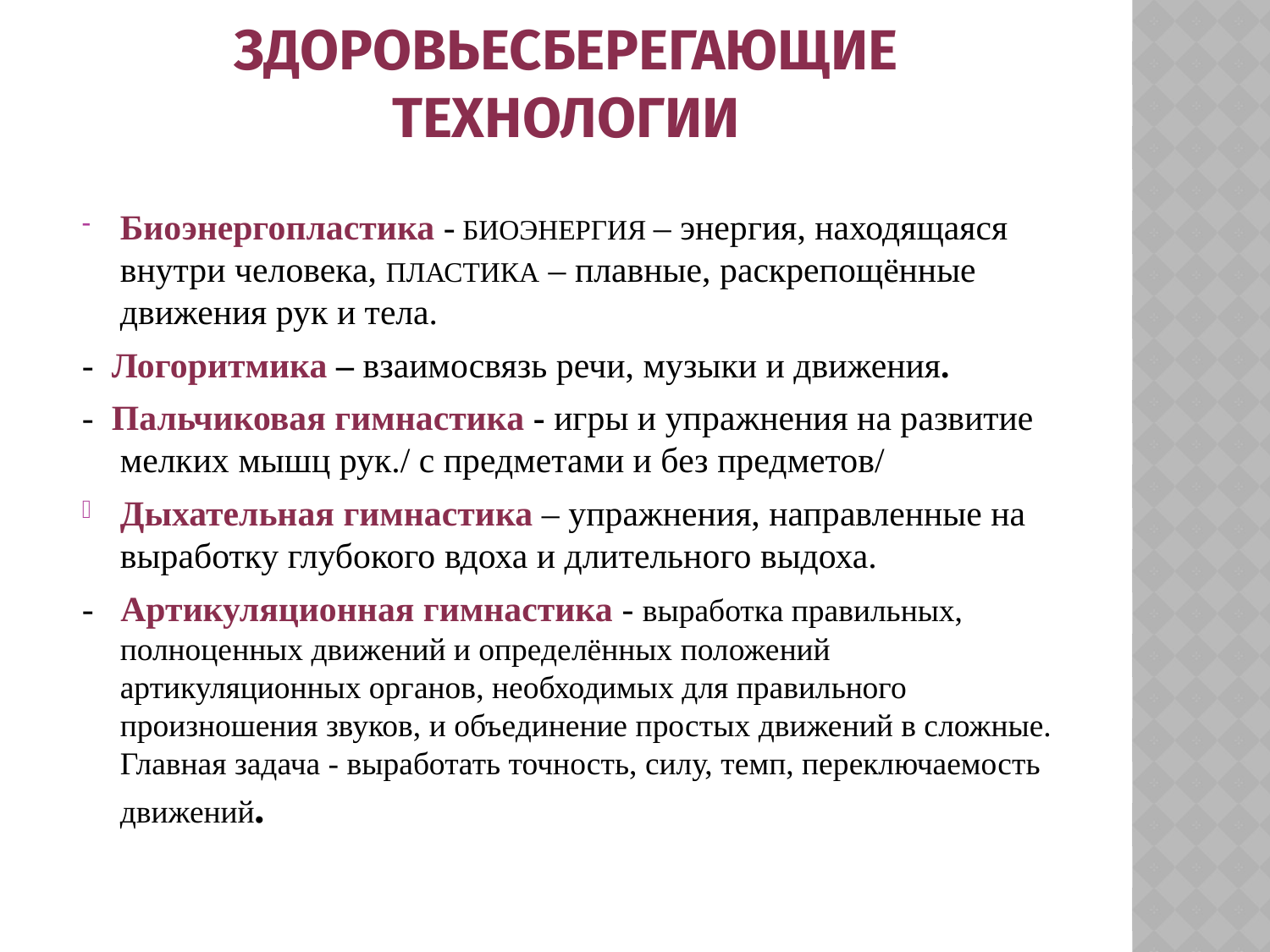

# Здоровьесберегающие технологии
Биоэнергопластика - БИОЭНЕРГИЯ – энергия, находящаяся внутри человека, ПЛАСТИКА – плавные, раскрепощённые движения рук и тела.
-  Логоритмика – взаимосвязь речи, музыки и движения.
-  Пальчиковая гимнастика - игры и упражнения на развитие мелких мышц рук./ с предметами и без предметов/
Дыхательная гимнастика – упражнения, направленные на выработку глубокого вдоха и длительного выдоха.
-   Артикуляционная гимнастика - выработка правильных, полноценных движений и определённых положений артикуляционных органов, необходимых для правильного произношения звуков, и объединение простых движений в сложные. Главная задача - выработать точность, силу, темп, переключаемость движений.